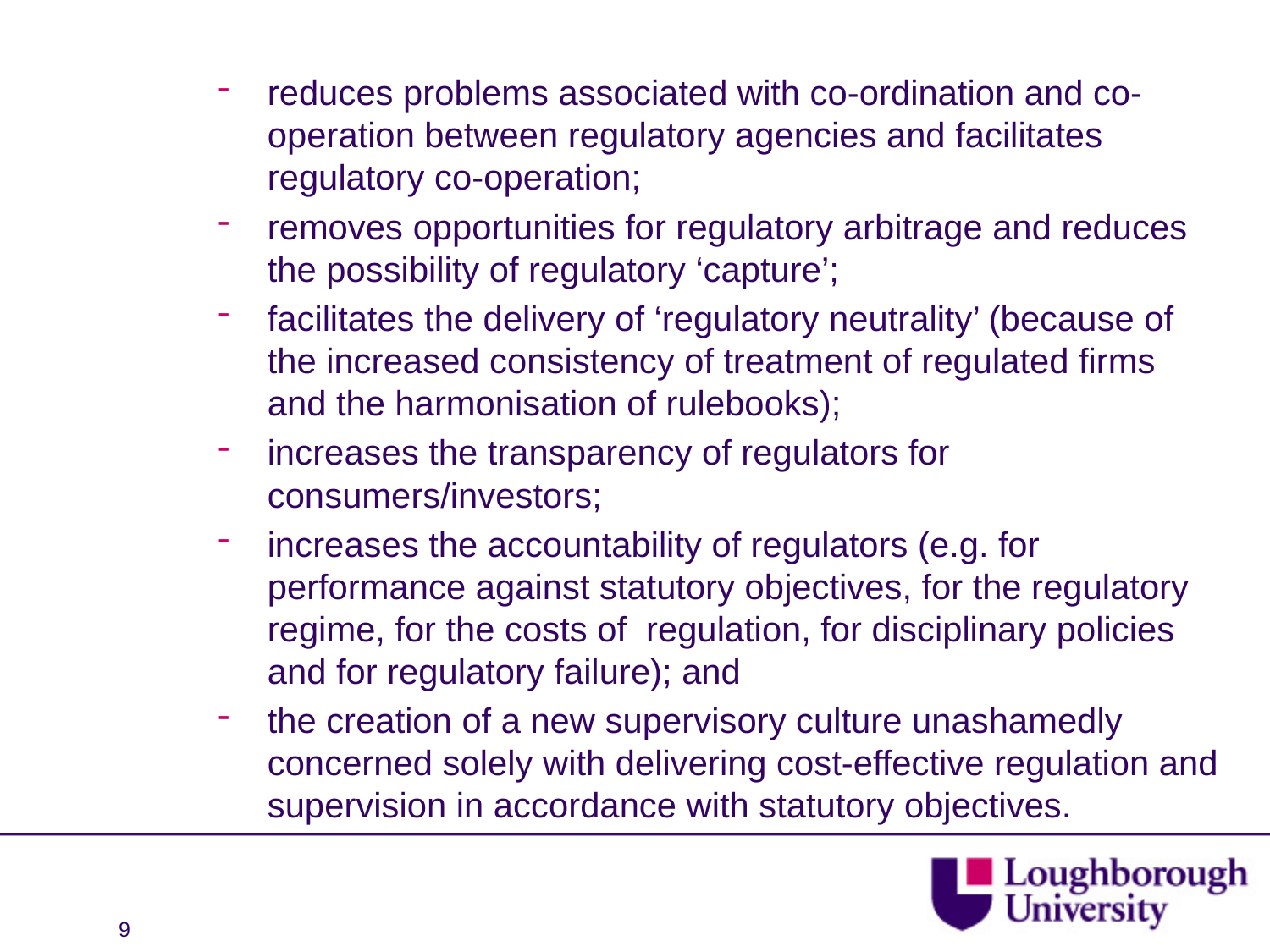

reduces problems associated with co-ordination and co-operation between regulatory agencies and facilitates regulatory co-operation;
removes opportunities for regulatory arbitrage and reduces the possibility of regulatory ‘capture’;
facilitates the delivery of ‘regulatory neutrality’ (because of the increased consistency of treatment of regulated firms and the harmonisation of rulebooks);
increases the transparency of regulators for consumers/investors;
increases the accountability of regulators (e.g. for performance against statutory objectives, for the regulatory regime, for the costs of  regulation, for disciplinary policies and for regulatory failure); and
the creation of a new supervisory culture unashamedly concerned solely with delivering cost-effective regulation and supervision in accordance with statutory objectives.

9